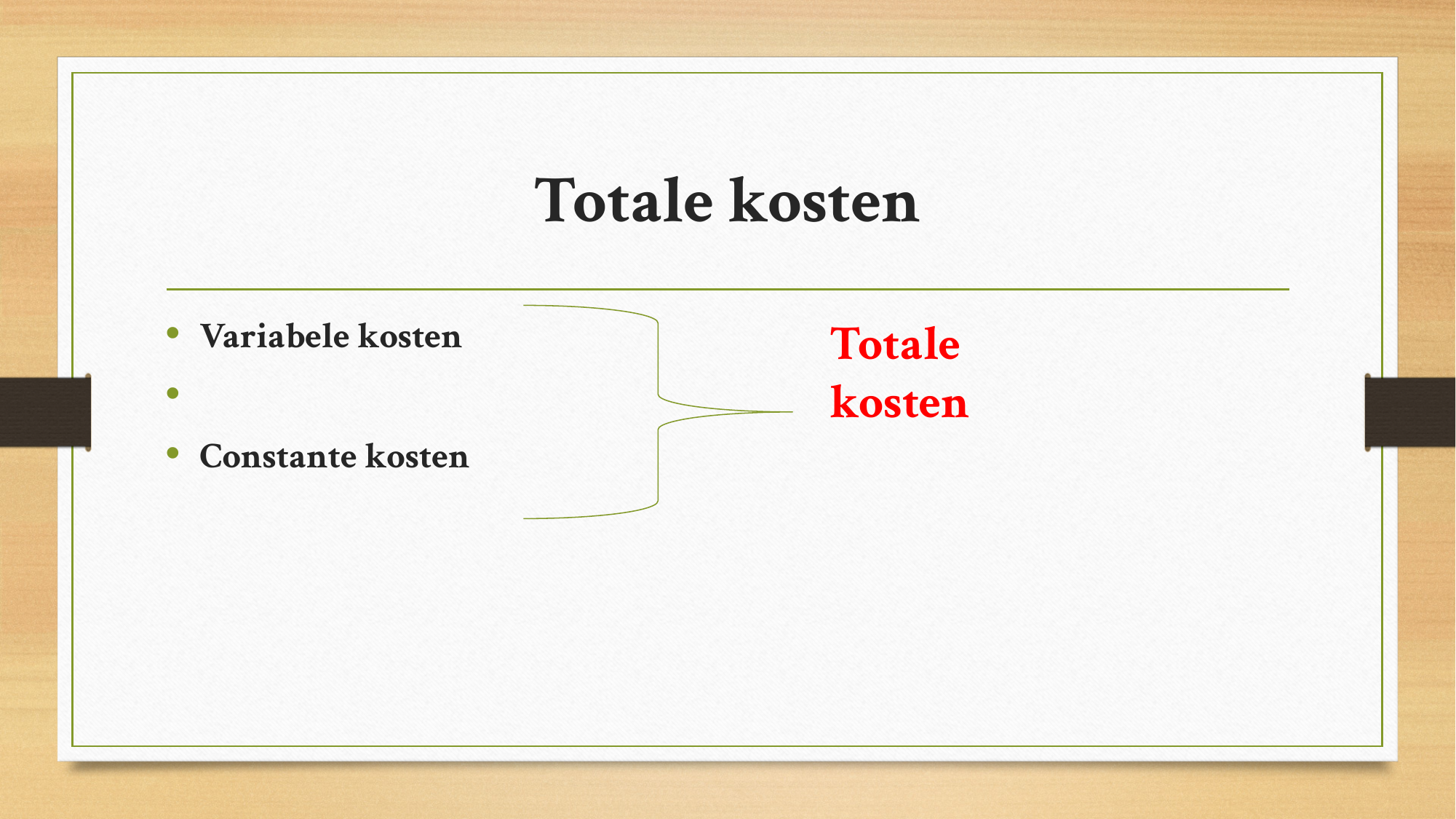

# Totale kosten
Variabele kosten

Constante kosten

Totale kosten